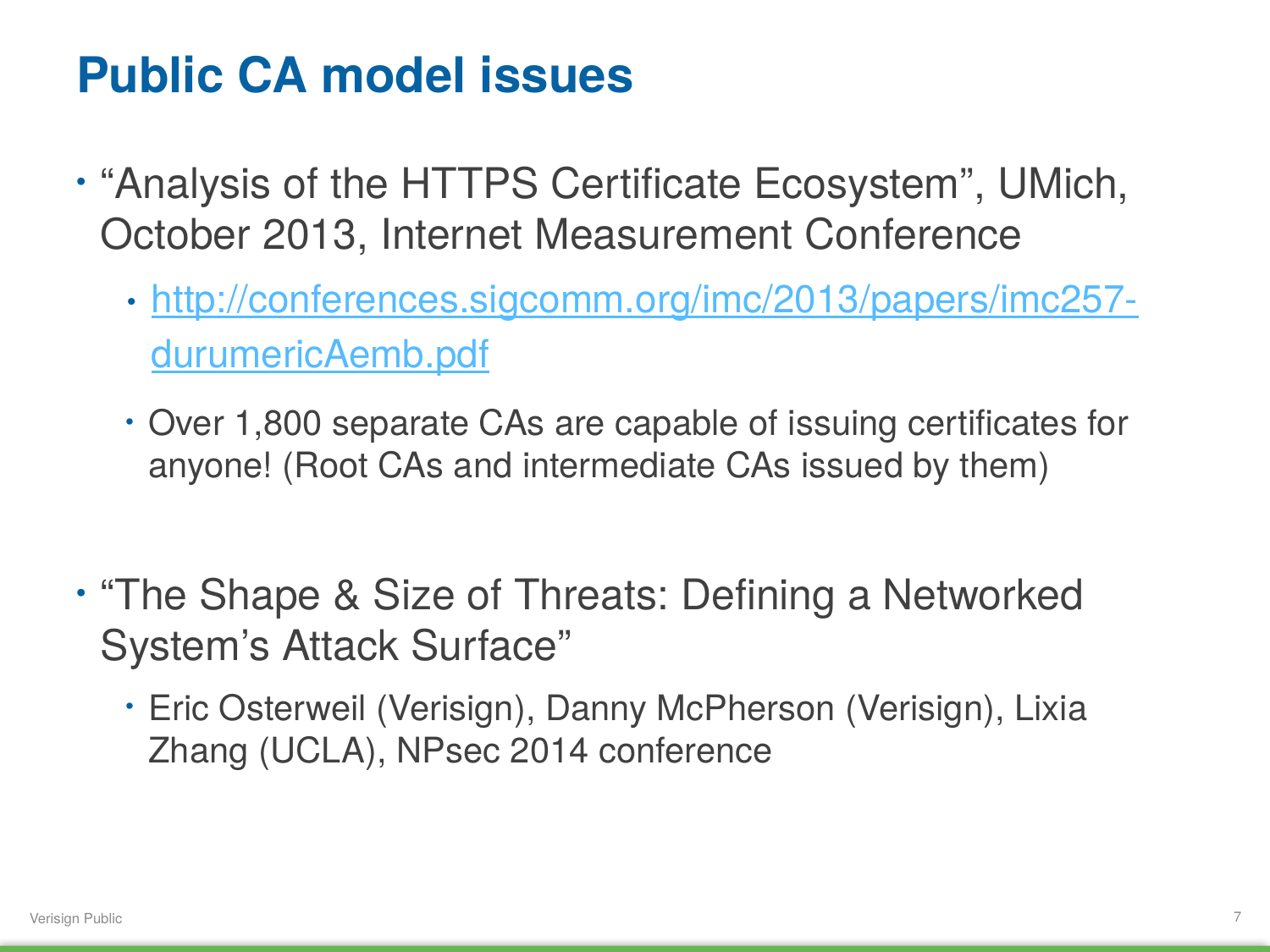

# Public CA model issues
“Analysis of the HTTPS Certificate Ecosystem”, UMich, October 2013, Internet Measurement Conference
http://conferences.sigcomm.org/imc/2013/papers/imc257-durumericAemb.pdf
Over 1,800 separate CAs are capable of issuing certificates for anyone! (Root CAs and intermediate CAs issued by them)

“The Shape & Size of Threats: Defining a Networked System’s Attack Surface”
Eric Osterweil (Verisign), Danny McPherson (Verisign), Lixia Zhang (UCLA), NPsec 2014 conference

7